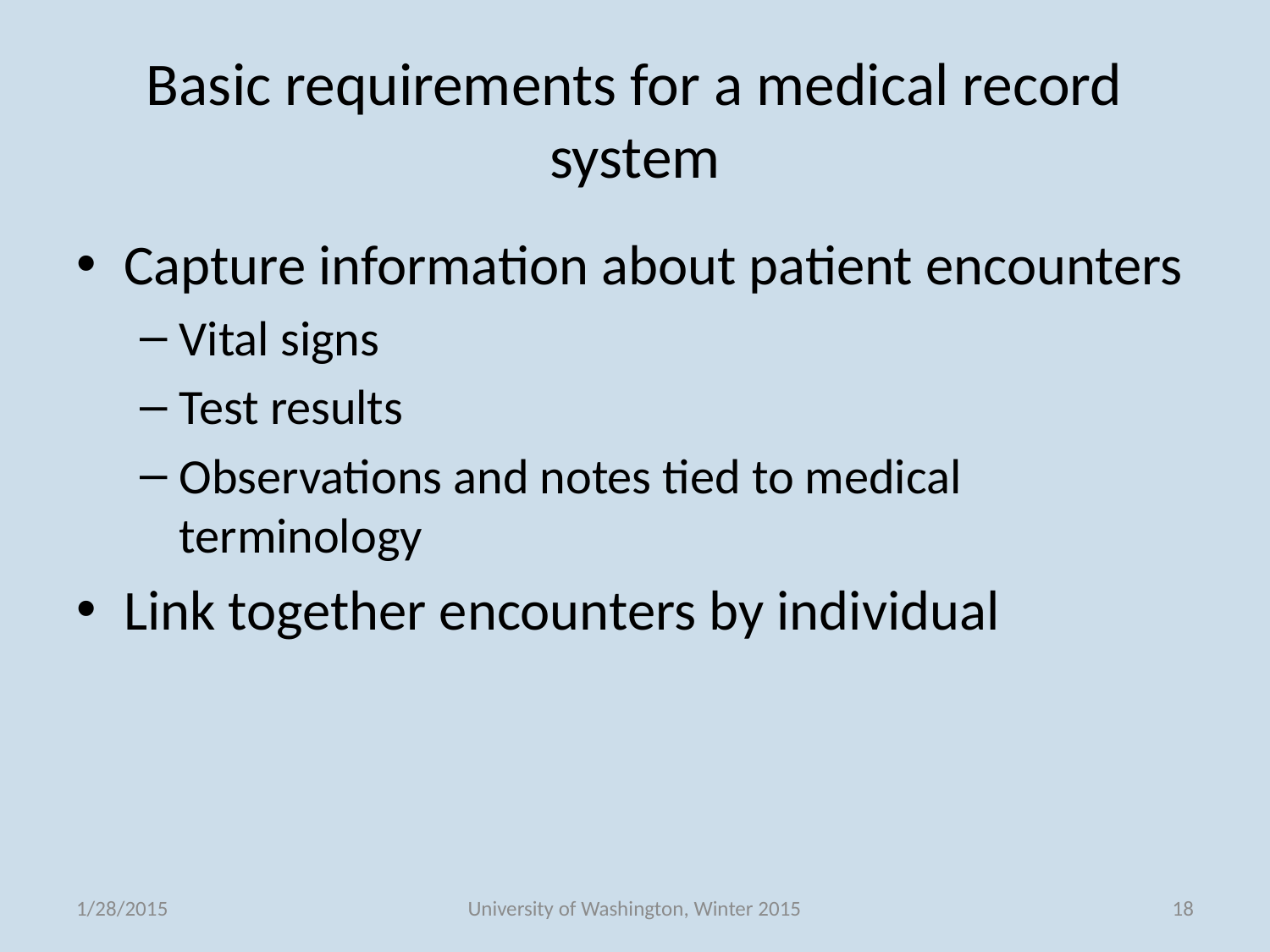

# Basic requirements for a medical record system
Capture information about patient encounters
Vital signs
Test results
Observations and notes tied to medical terminology
Link together encounters by individual
1/28/2015
University of Washington, Winter 2015
18